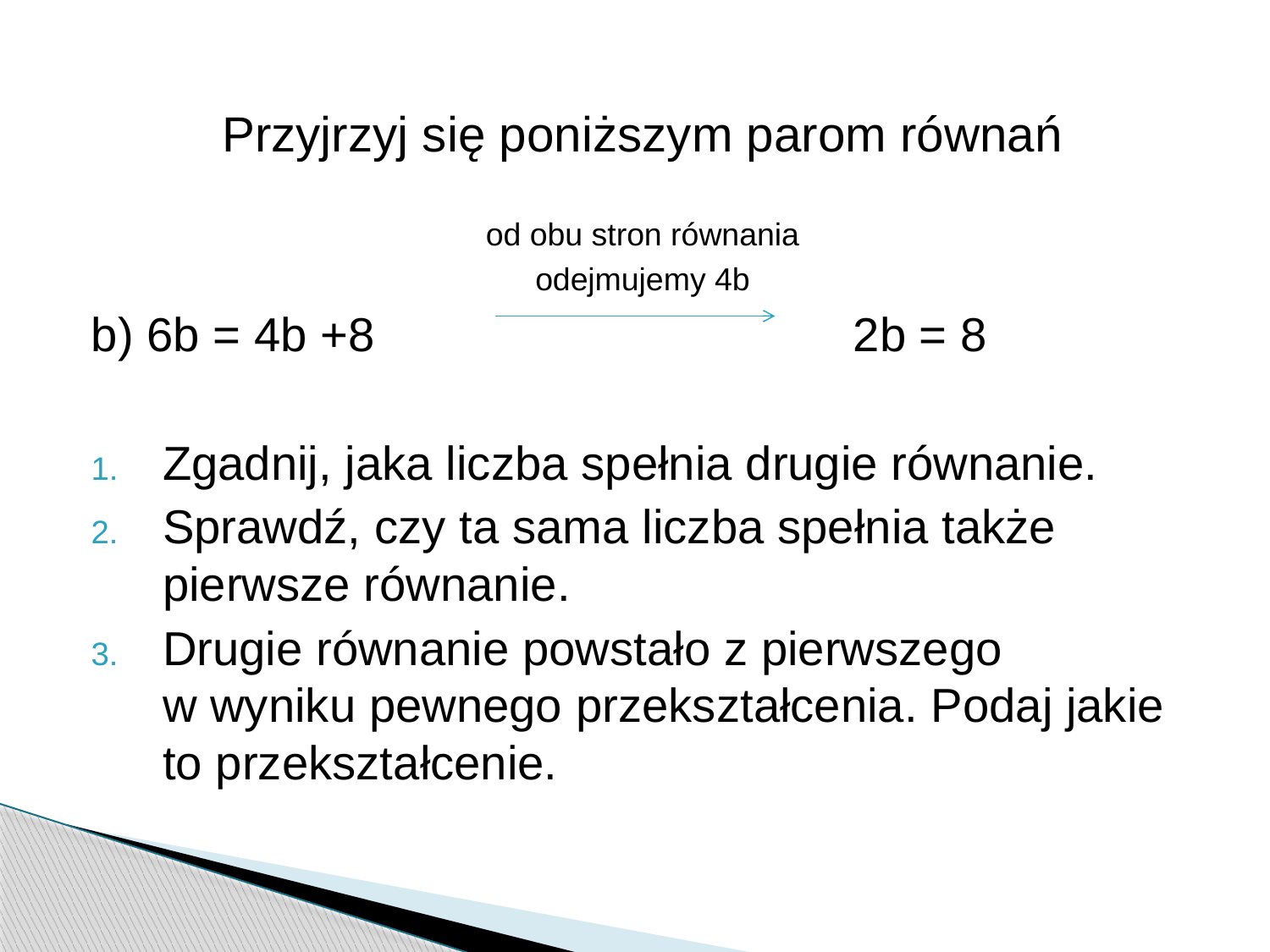

Przyjrzyj się poniższym parom równań

od obu stron równania
odejmujemy 4b
b) 6b = 4b +8				2b = 8

Zgadnij, jaka liczba spełnia drugie równanie.
Sprawdź, czy ta sama liczba spełnia także pierwsze równanie.
Drugie równanie powstało z pierwszego
w wyniku pewnego przekształcenia. Podaj jakie to przekształcenie.